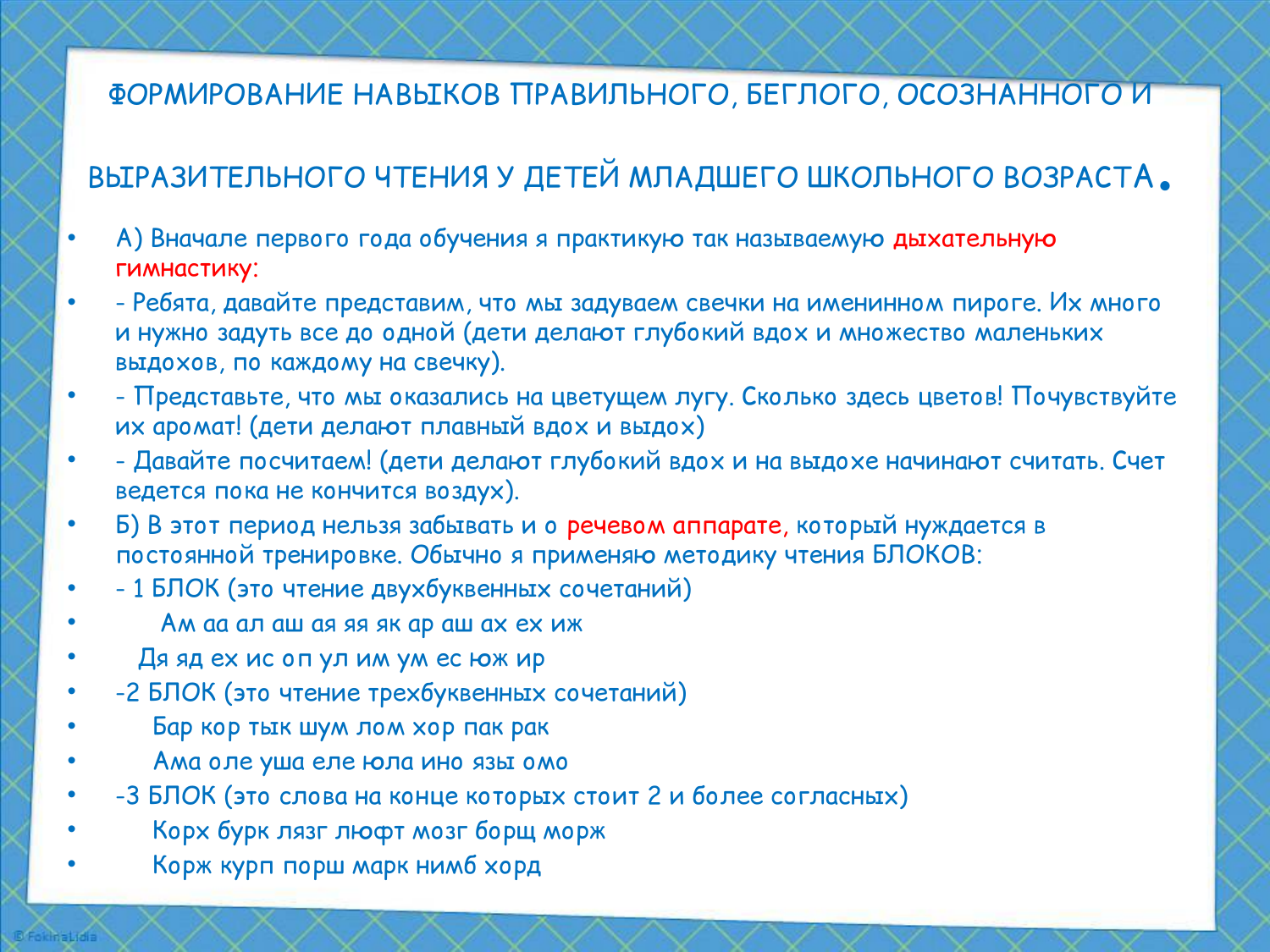

# ФОРМИРОВАНИЕ НАВЫКОВ ПРАВИЛЬНОГО, БЕГЛОГО, ОСОЗНАННОГО И ВЫРАЗИТЕЛЬНОГО ЧТЕНИЯ У ДЕТЕЙ МЛАДШЕГО ШКОЛЬНОГО ВОЗРАСТА.
А) Вначале первого года обучения я практикую так называемую дыхательную гимнастику:
- Ребята, давайте представим, что мы задуваем свечки на именинном пироге. Их много и нужно задуть все до одной (дети делают глубокий вдох и множество маленьких выдохов, по каждому на свечку).
- Представьте, что мы оказались на цветущем лугу. Сколько здесь цветов! Почувствуйте их аромат! (дети делают плавный вдох и выдох)
- Давайте посчитаем! (дети делают глубокий вдох и на выдохе начинают считать. Счет ведется пока не кончится воздух).
Б) В этот период нельзя забывать и о речевом аппарате, который нуждается в постоянной тренировке. Обычно я применяю методику чтения БЛОКОВ:
- 1 БЛОК (это чтение двухбуквенных сочетаний)
      Ам аа ал аш ая яя як ар аш ах ех иж
   Дя яд ех ис оп ул им ум ес юж ир
-2 БЛОК (это чтение трехбуквенных сочетаний)
     Бар кор тык шум лом хор пак рак
     Ама оле уша еле юла ино язы омо
-3 БЛОК (это слова на конце которых стоит 2 и более согласных)
     Корх бурк лязг люфт мозг борщ морж
     Корж курп порш марк нимб хорд